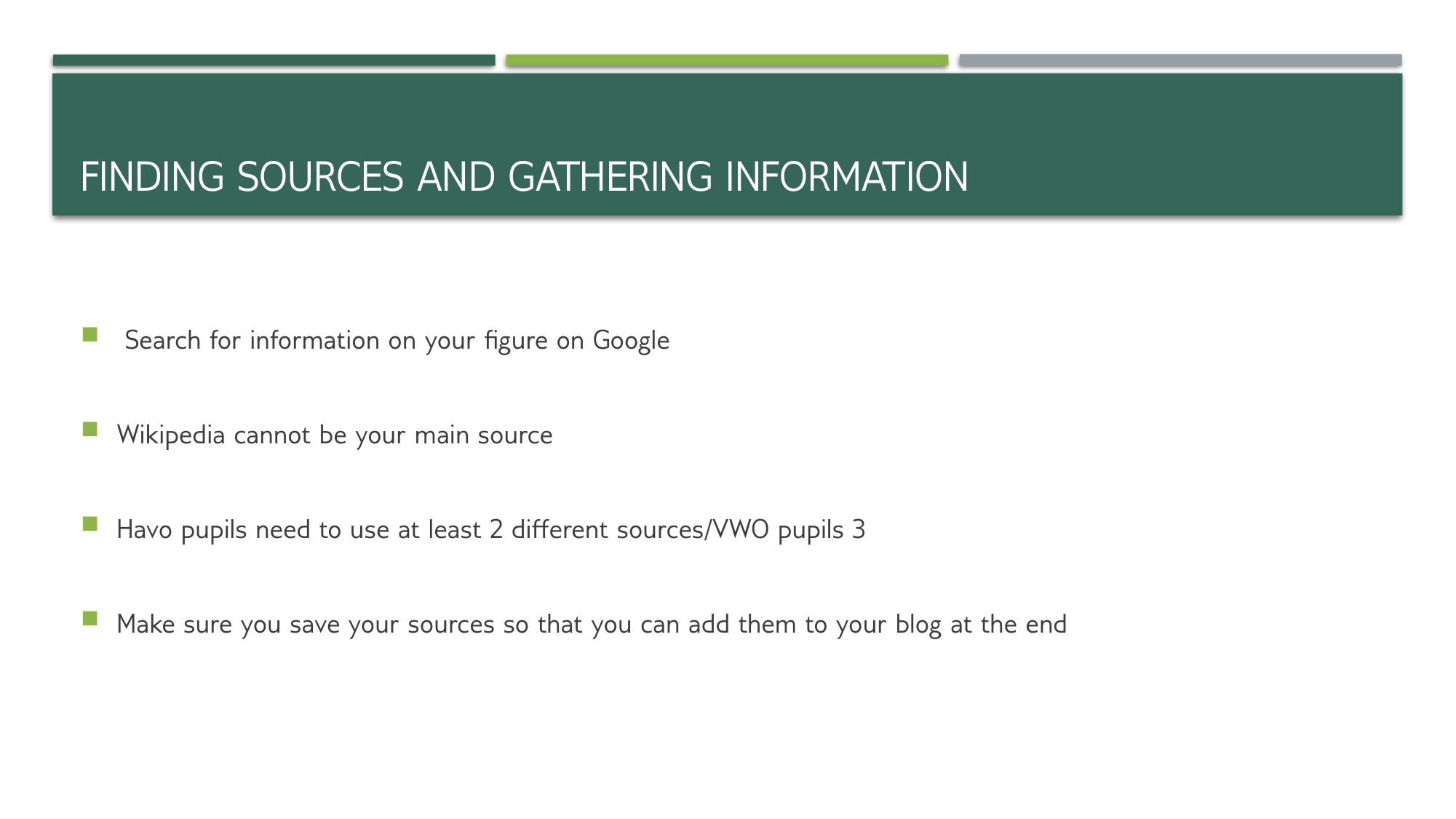

# Finding sources and gathering information
 Search for information on your figure on Google

Wikipedia cannot be your main source

Havo pupils need to use at least 2 different sources/VWO pupils 3

Make sure you save your sources so that you can add them to your blog at the end